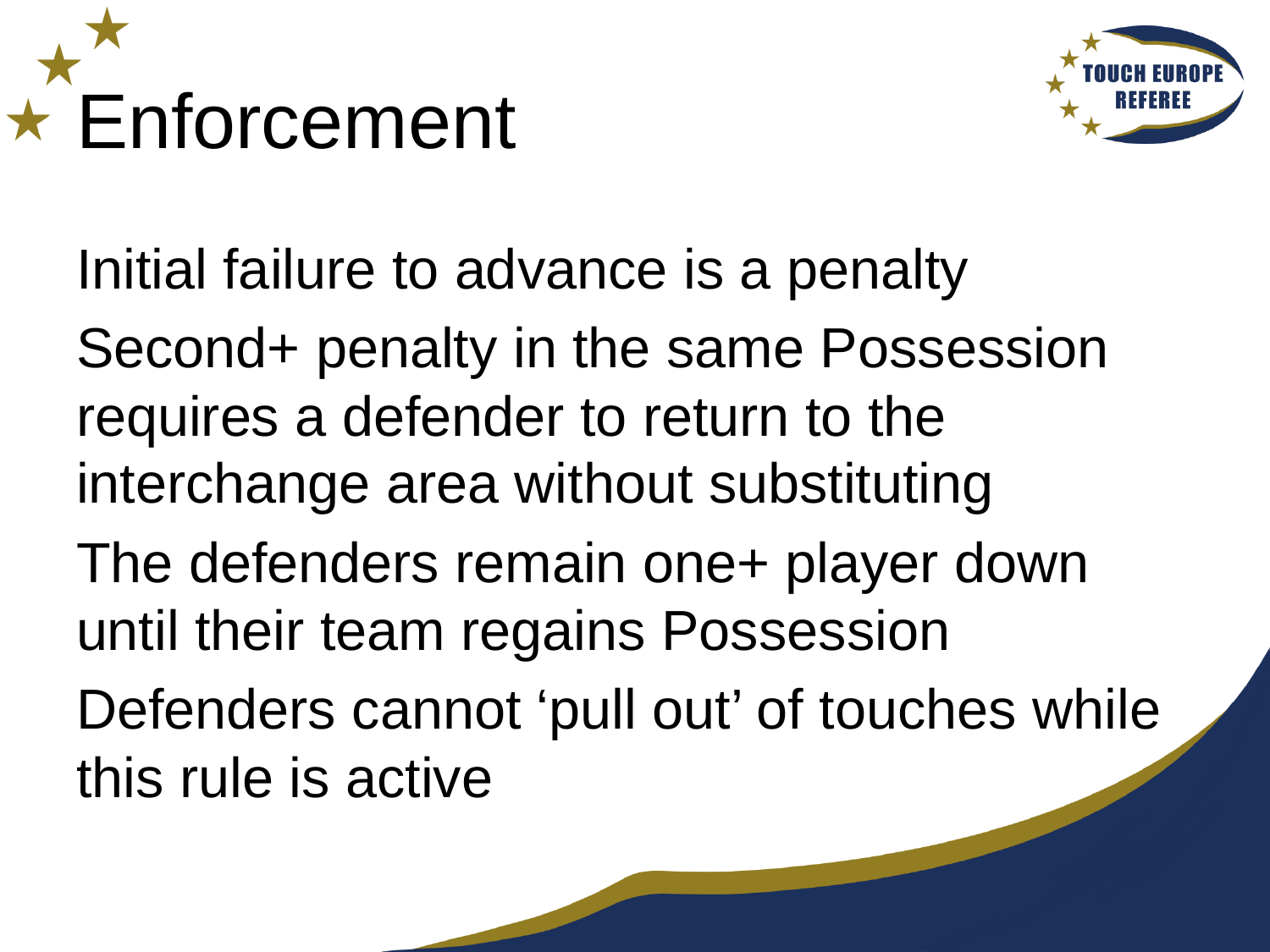

# Enforcement
Initial failure to advance is a penalty
Second+ penalty in the same Possession requires a defender to return to the interchange area without substituting
The defenders remain one+ player down until their team regains Possession
Defenders cannot ‘pull out’ of touches while this rule is active